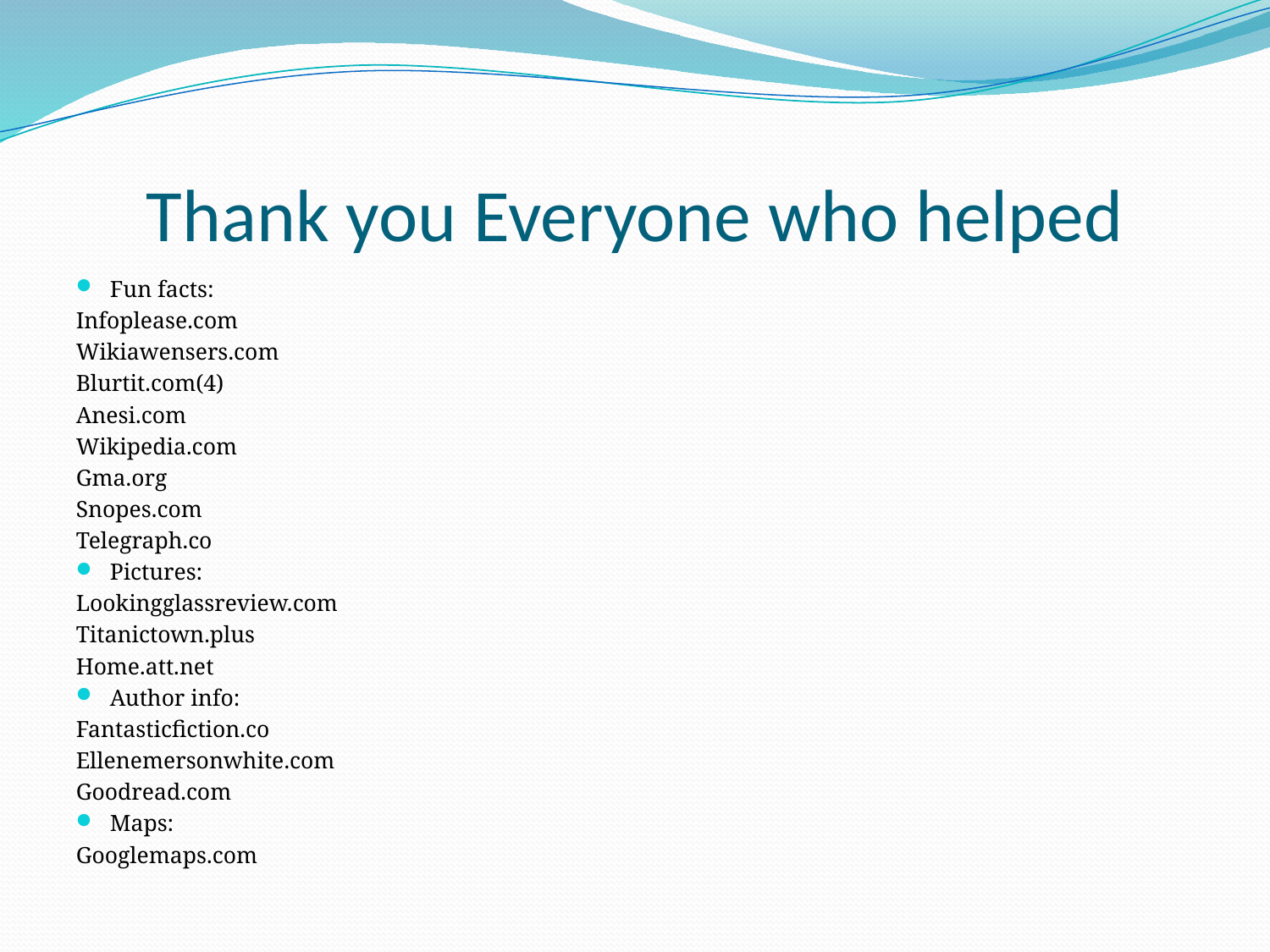

# Thank you Everyone who helped
Fun facts:
Infoplease.com
Wikiawensers.com
Blurtit.com(4)
Anesi.com
Wikipedia.com
Gma.org
Snopes.com
Telegraph.co
Pictures:
Lookingglassreview.com
Titanictown.plus
Home.att.net
Author info:
Fantasticfiction.co
Ellenemersonwhite.com
Goodread.com
Maps:
Googlemaps.com